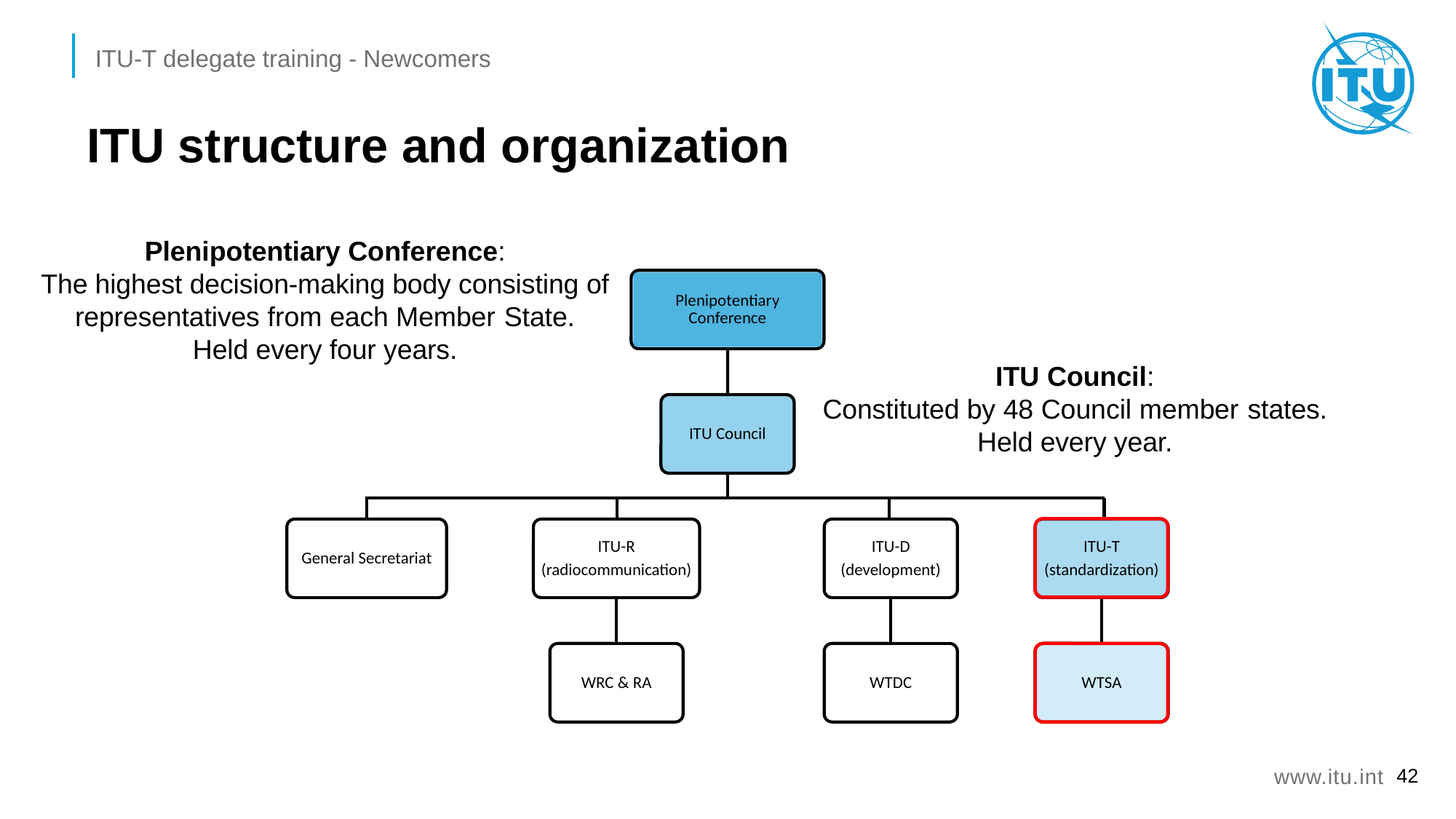

# ITU structure and organization
Plenipotentiary Conference:
The highest decision-making body consisting of representatives from each Member State.
Held every four years.

Plenipotentiary Conference

ITU Council:
Constituted by 48 Council member states.
Held every year.

ITU Council

General Secretariat
ITU-R
(radiocommunication)
ITU-D
(development)
ITU-T
(standardization)

WRC & RA
WTDC
WTSA